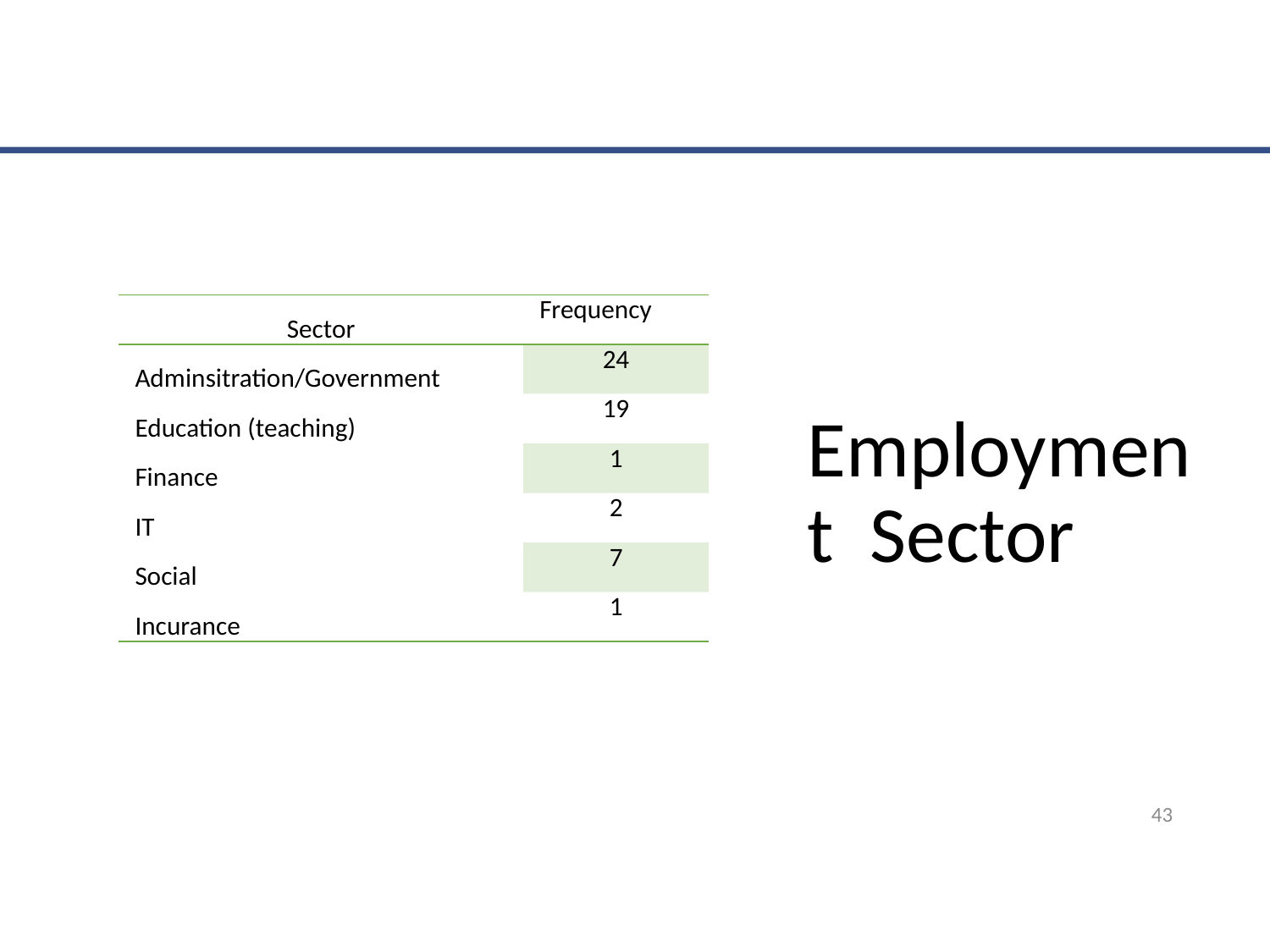

Employment  Sector
| Sector | Frequency |
| --- | --- |
| Adminsitration/Government | 24 |
| Education (teaching) | 19 |
| Finance | 1 |
| IT | 2 |
| Social | 7 |
| Incurance | 1 |

43